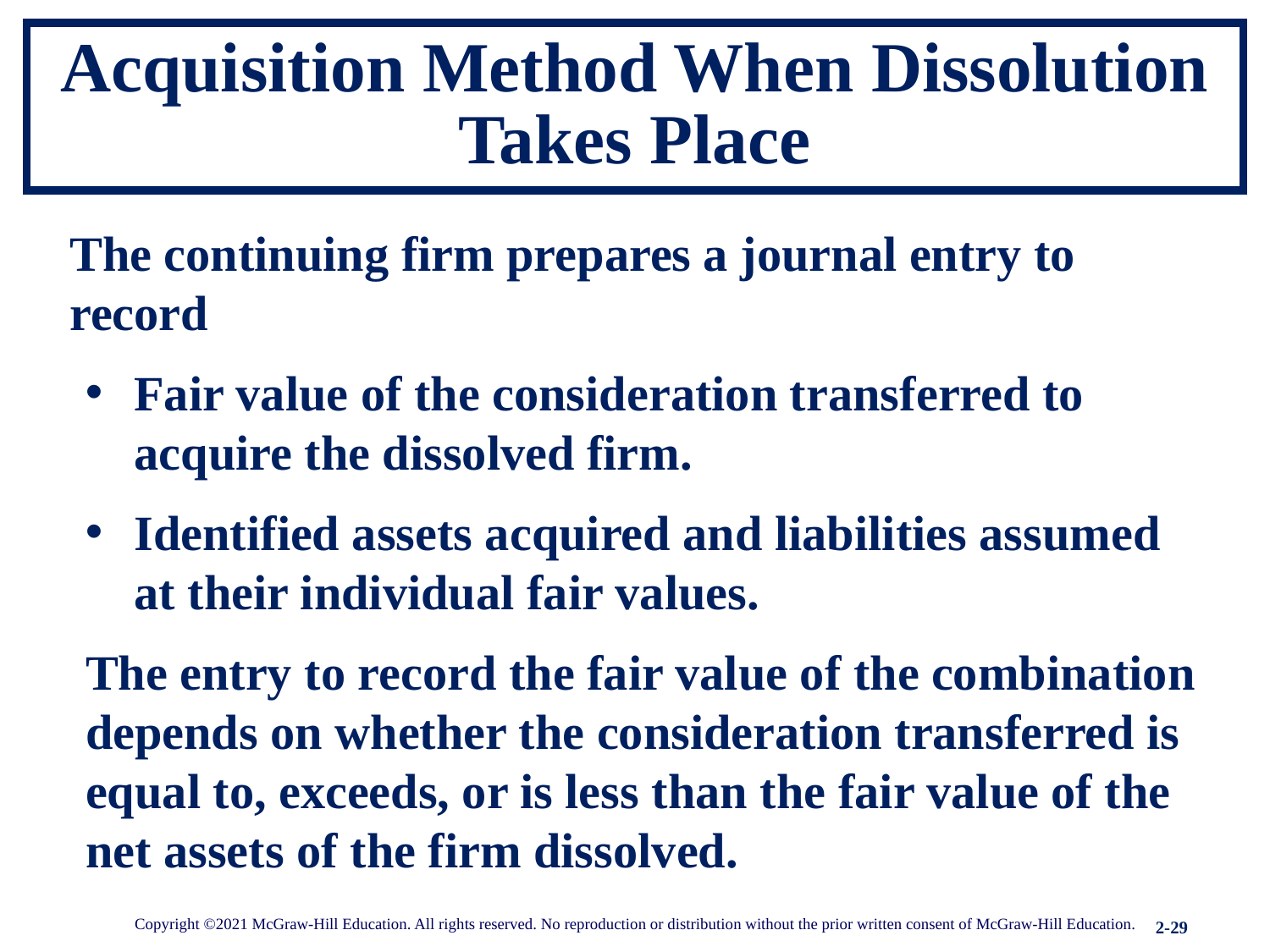

# Acquisition Method When Dissolution Takes Place
The continuing firm prepares a journal entry to record
Fair value of the consideration transferred to acquire the dissolved firm.
Identified assets acquired and liabilities assumed at their individual fair values.
The entry to record the fair value of the combination depends on whether the consideration transferred is equal to, exceeds, or is less than the fair value of the net assets of the firm dissolved.
Copyright ©2021 McGraw-Hill Education. All rights reserved. No reproduction or distribution without the prior written consent of McGraw-Hill Education.
2-29